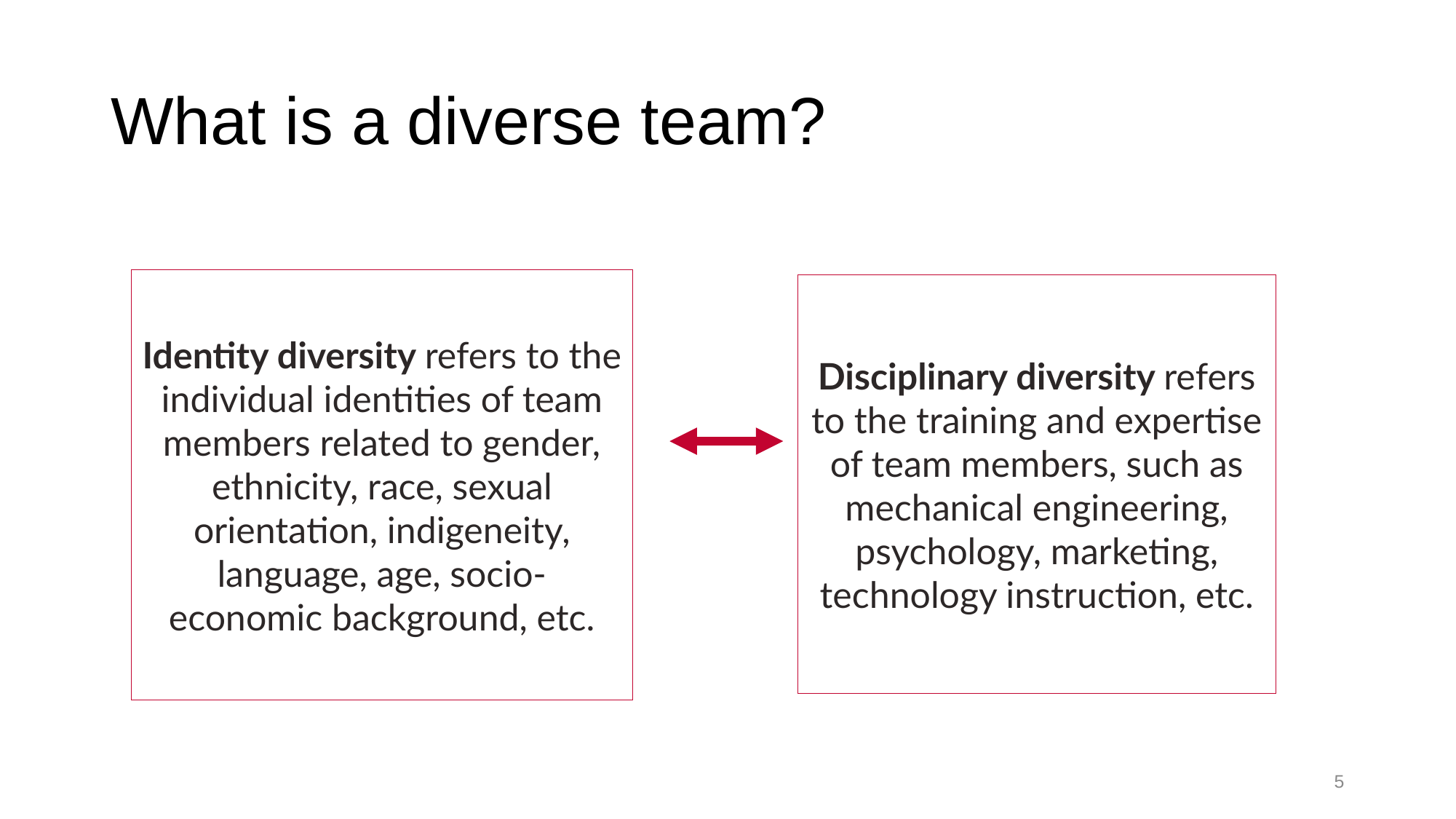

# What is a diverse team?
Identity diversity refers to the individual identities of team members related to gender, ethnicity, race, sexual orientation, indigeneity, language, age, socio-economic background, etc.
Disciplinary diversity refers to the training and expertise of team members, such as mechanical engineering, psychology, marketing, technology instruction, etc.
5